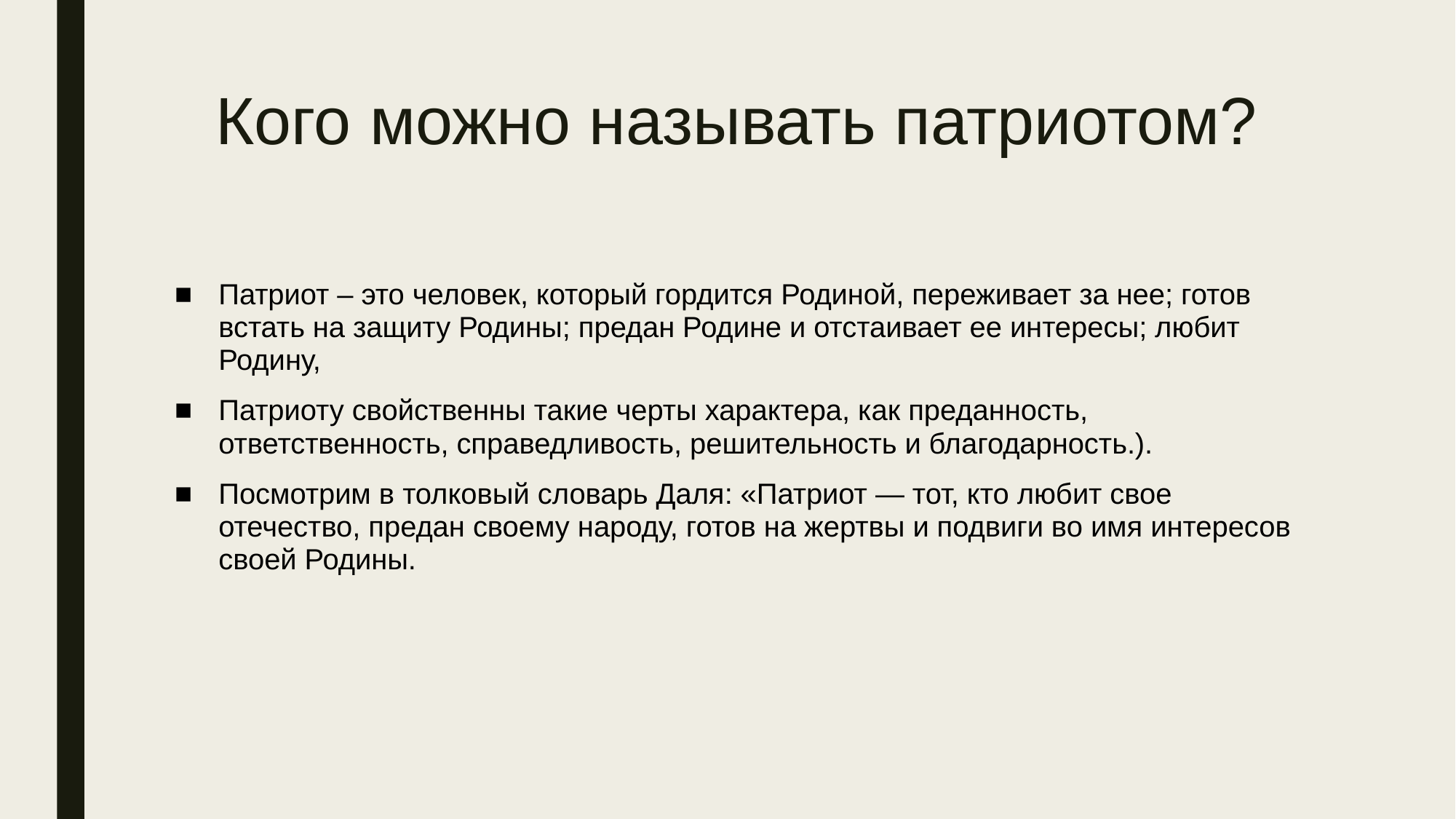

# Кого можно называть патриотом?
Патриот – это человек, который гордится Родиной, переживает за нее; готов встать на защиту Родины; предан Родине и отстаивает ее интересы; любит Родину,
Патриоту свойственны такие черты характера, как преданность, ответственность, справедливость, решительность и благодарность.).
Посмотрим в толковый словарь Даля: «Патриот — тот, кто любит свое отечество, предан своему народу, готов на жертвы и подвиги во имя интересов своей Родины.